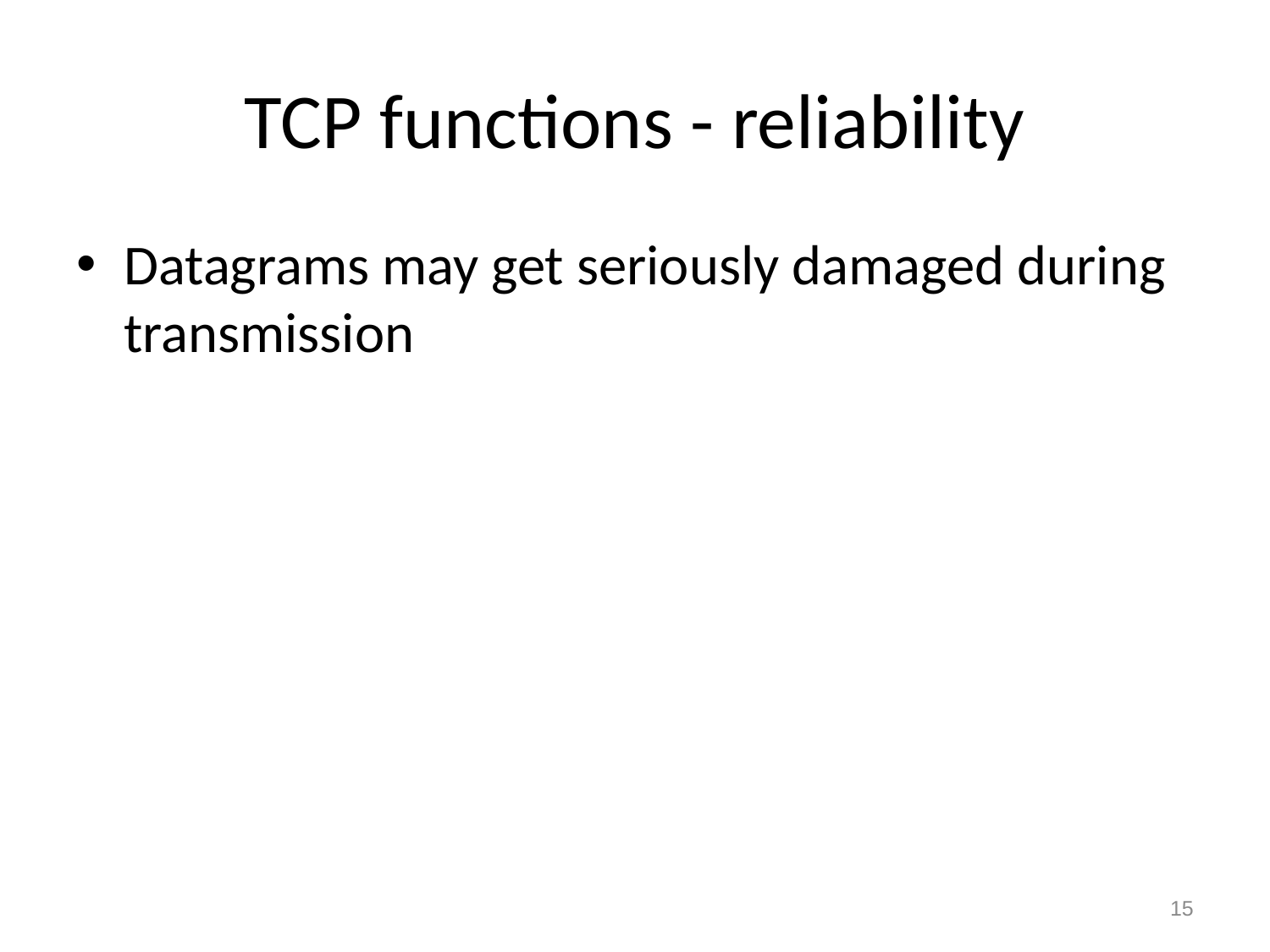

# TCP functions - reliability
Datagrams may get seriously damaged during transmission
15